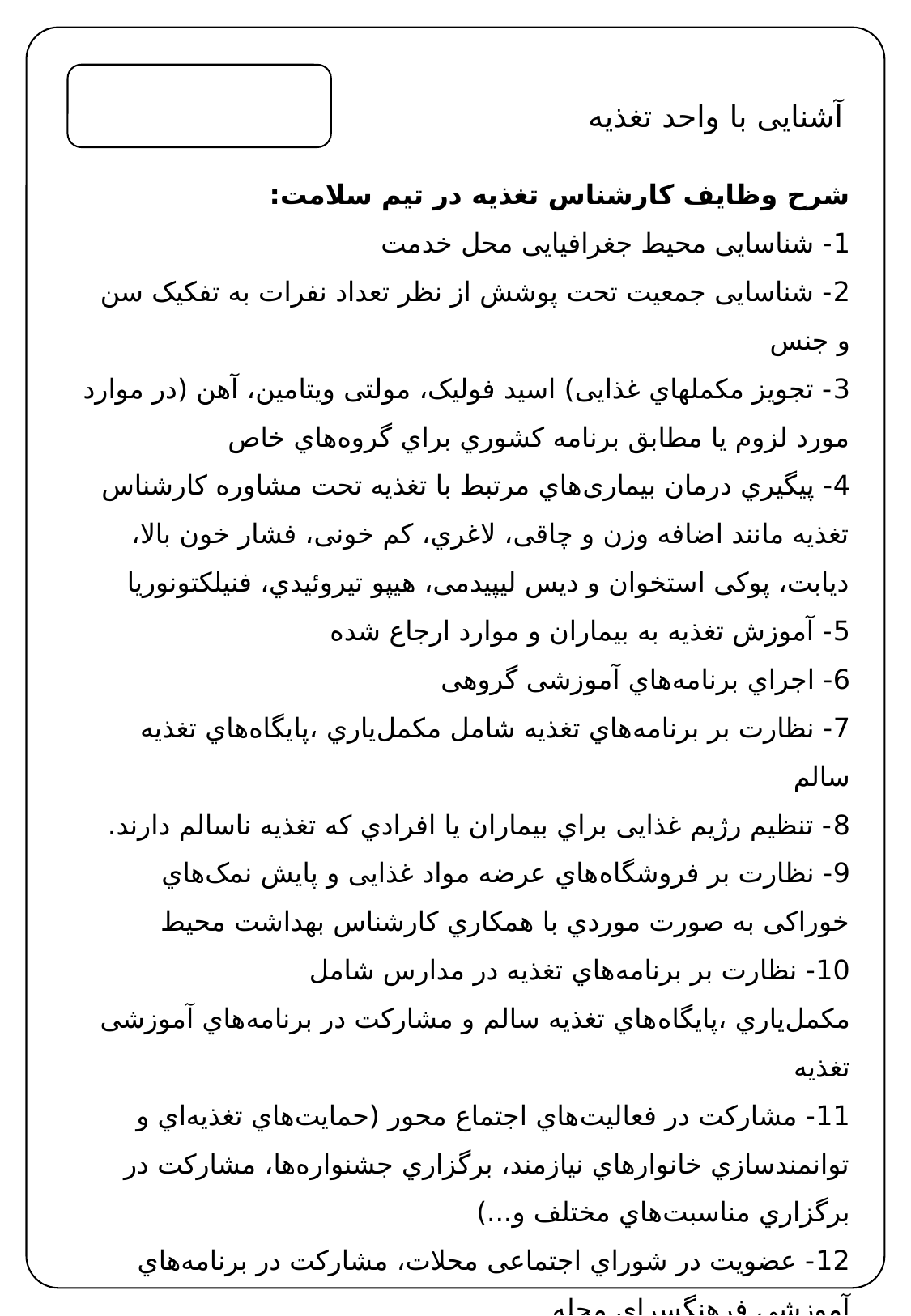

آشنایی با واحد تغذیه
شرح وظایف کارشناس تغذیه در تیم سلامت:
1- شناسایی محیط جغرافیایی محل خدمت
2- شناسایی جمعیت تحت پوشش از نظر تعداد نفرات به تفکیک سن و جنس
3- تجویز مکملهاي غذایی) اسید فولیک، مولتی ویتامین، آهن (در موارد مورد لزوم یا مطابق برنامه کشوري براي گروه‌هاي خاص
4- پیگیري درمان بیماری‌هاي مرتبط با تغذیه تحت مشاوره کارشناس تغذیه مانند اضافه وزن و چاقی، لاغري، کم خونی، فشار خون بالا، دیابت، پوکی استخوان و دیس لیپیدمی، هیپو تیروئیدي، فنیلکتونوریا
5- آموزش تغذیه به بیماران و موارد ارجاع شده
6- اجراي برنامه‌هاي آموزشی گروهی
7- نظارت بر برنامه‌هاي تغذیه شامل مکمل‌یاري ،پایگاه‌هاي تغذیه سالم
8- تنظیم رژیم غذایی براي بیماران یا افرادي که تغذیه ناسالم دارند.
9- نظارت بر فروشگاه‌هاي عرضه مواد غذایی و پایش نمک‌هاي خوراکی به صورت موردي با همکاري کارشناس بهداشت محیط
10- نظارت بر برنامه‌هاي تغذیه در مدارس شامل مکمل‌یاري ،پایگاه‌هاي تغذیه سالم و مشارکت در برنامه‌هاي آموزشی تغذیه
11- مشارکت در فعالیت‌هاي اجتماع محور (حمایت‌هاي تغذیه‌اي و توانمندسازي خانوارهاي نیازمند، برگزاري جشنواره‌ها، مشارکت در برگزاري مناسبت‌هاي مختلف و...)
12- عضویت در شوراي اجتماعی محلات، مشارکت در برنامه‌هاي آموزشی فرهنگسراي محله